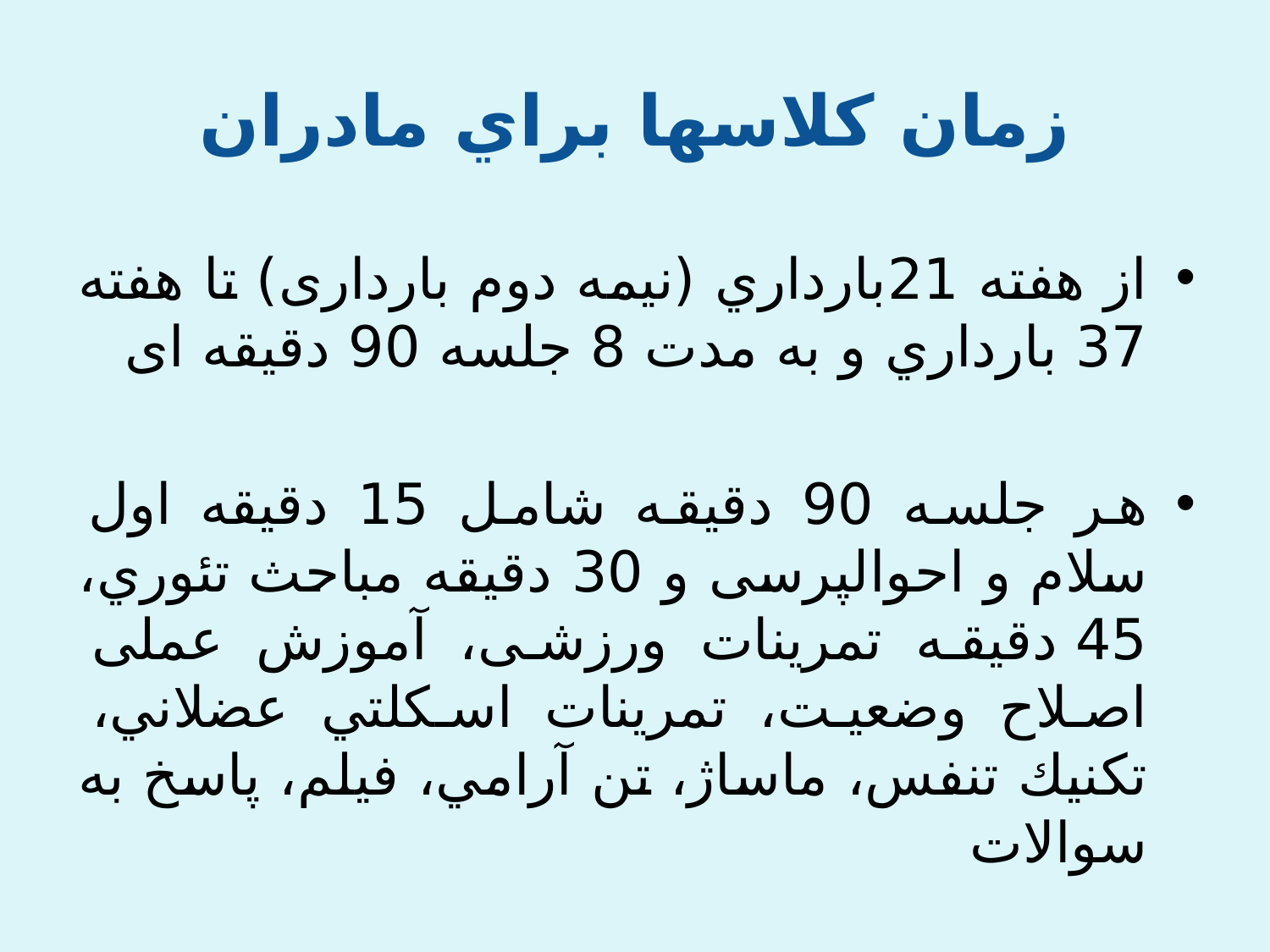

# زمان كلاسها براي مادران
از هفته 21بارداري (نیمه دوم بارداری) تا هفته 37 بارداري و به مدت 8 جلسه 90 دقیقه ای

هر جلسه 90 دقيقه شامل 15 دقیقه اول سلام و احوالپرسی و 30 دقیقه مباحث تئوري، 45 دقيقه تمرینات ورزشی، آموزش عملی اصلاح وضعيت، تمرينات اسكلتي عضلاني، تكنيك تنفس، ماساژ، تن آرامي، فيلم، پاسخ به سوالات